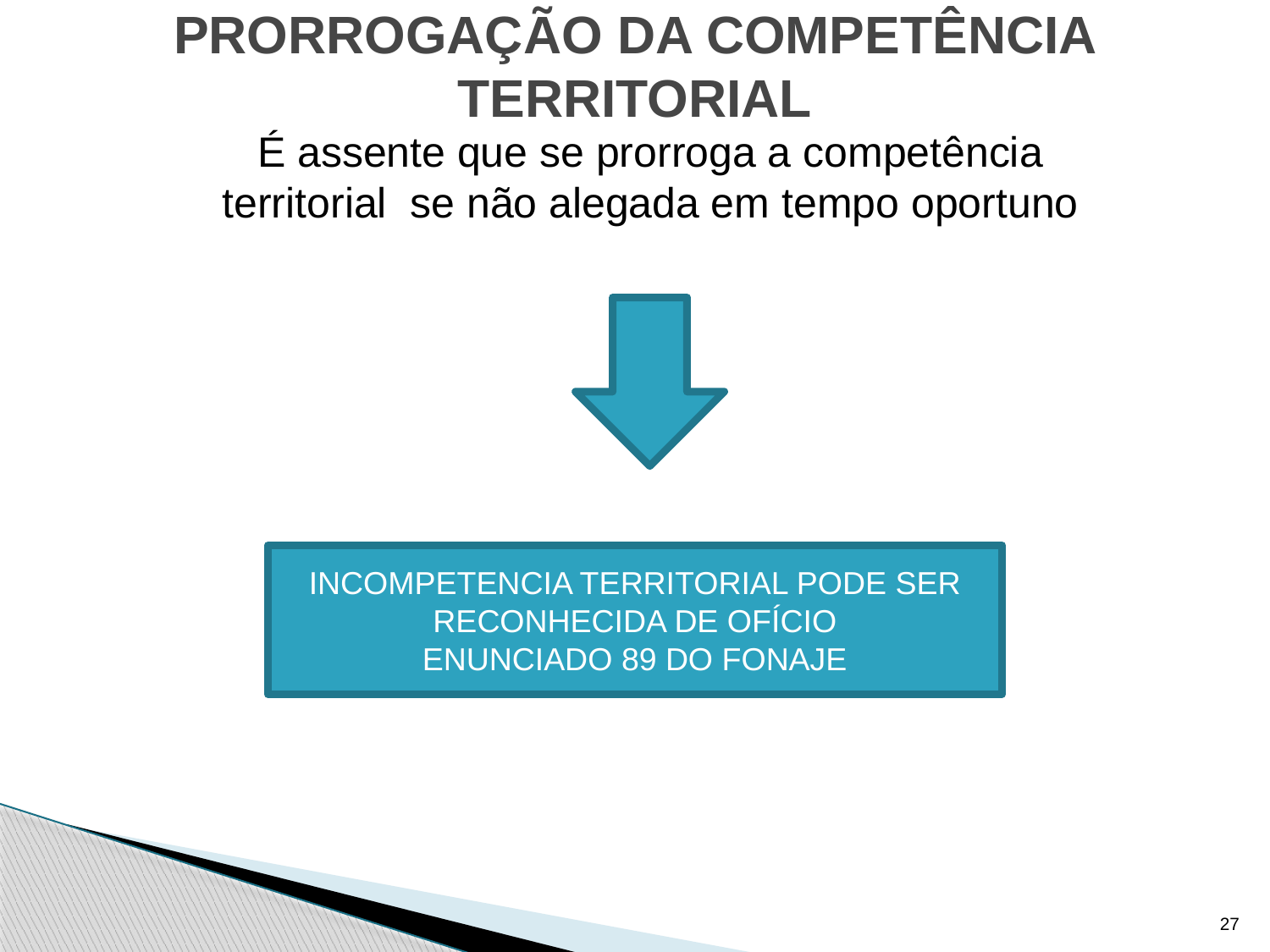

# PRORROGAÇÃO DA COMPETÊNCIA TERRITORIAL
	É assente que se prorroga a competência territorial  se não alegada em tempo oportuno

INCOMPETENCIA TERRITORIAL PODE SER RECONHECIDA DE OFÍCIO
ENUNCIADO 89 DO FONAJE
27